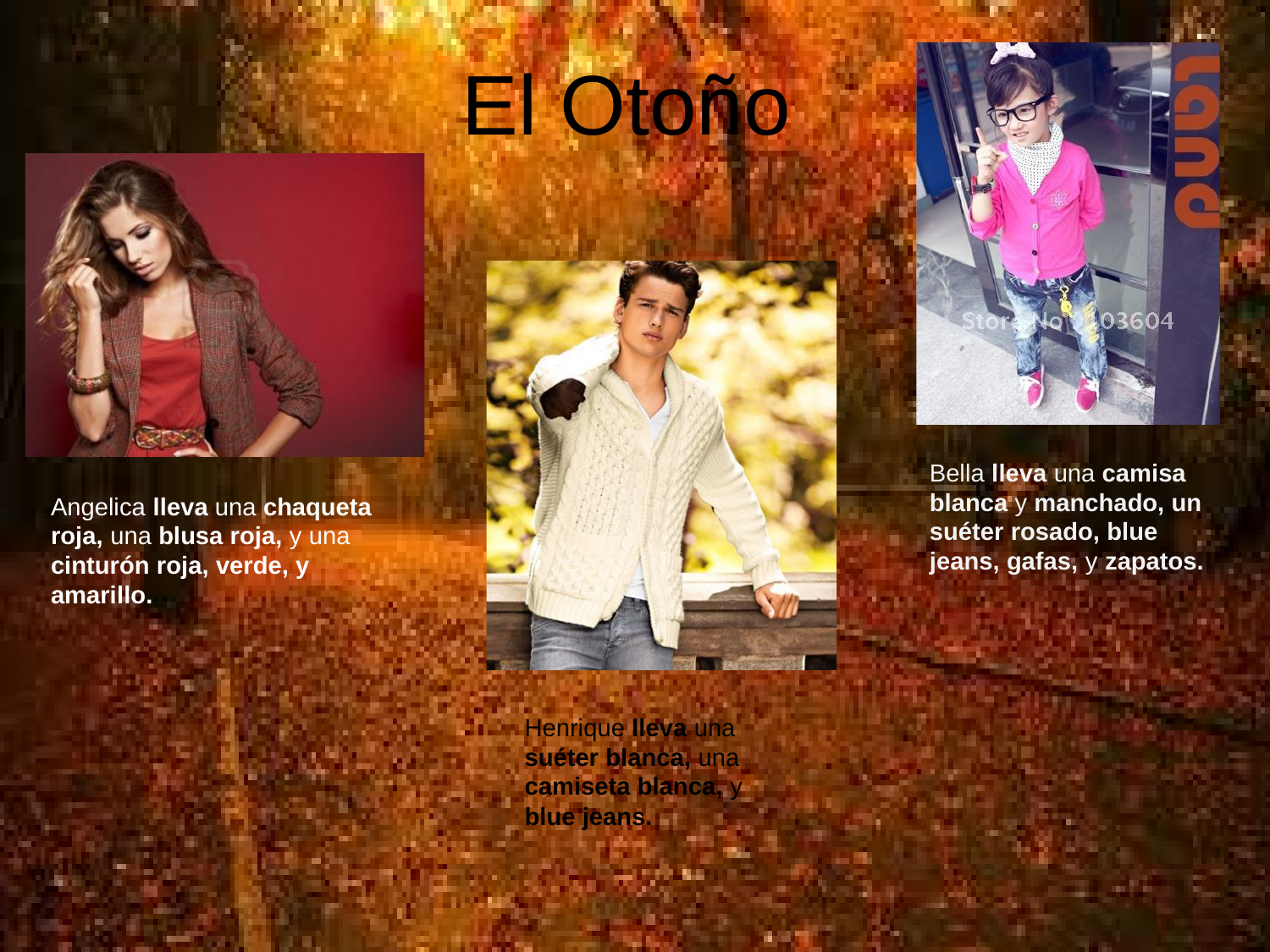

#
El Otoño

Bella lleva una camisa blanca y manchado, un suéter rosado, blue jeans, gafas, y zapatos.
Angelica lleva una chaqueta roja, una blusa roja, y una cinturón roja, verde, y amarillo.
Henrique lleva una suéter blanca, una camiseta blanca, y blue jeans.